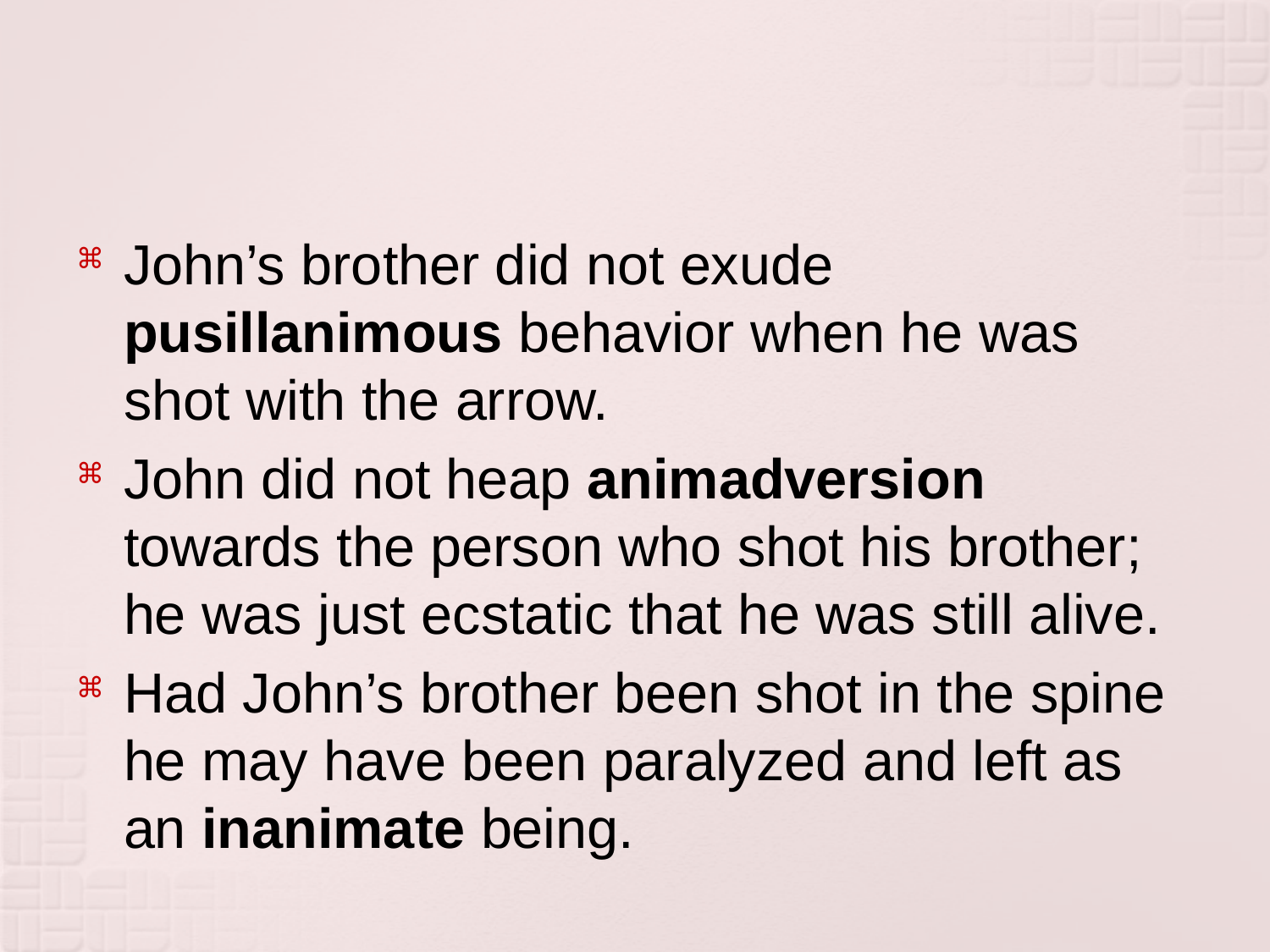

#
John’s brother did not exude pusillanimous behavior when he was shot with the arrow.
John did not heap animadversion towards the person who shot his brother; he was just ecstatic that he was still alive.
Had John’s brother been shot in the spine he may have been paralyzed and left as an inanimate being.